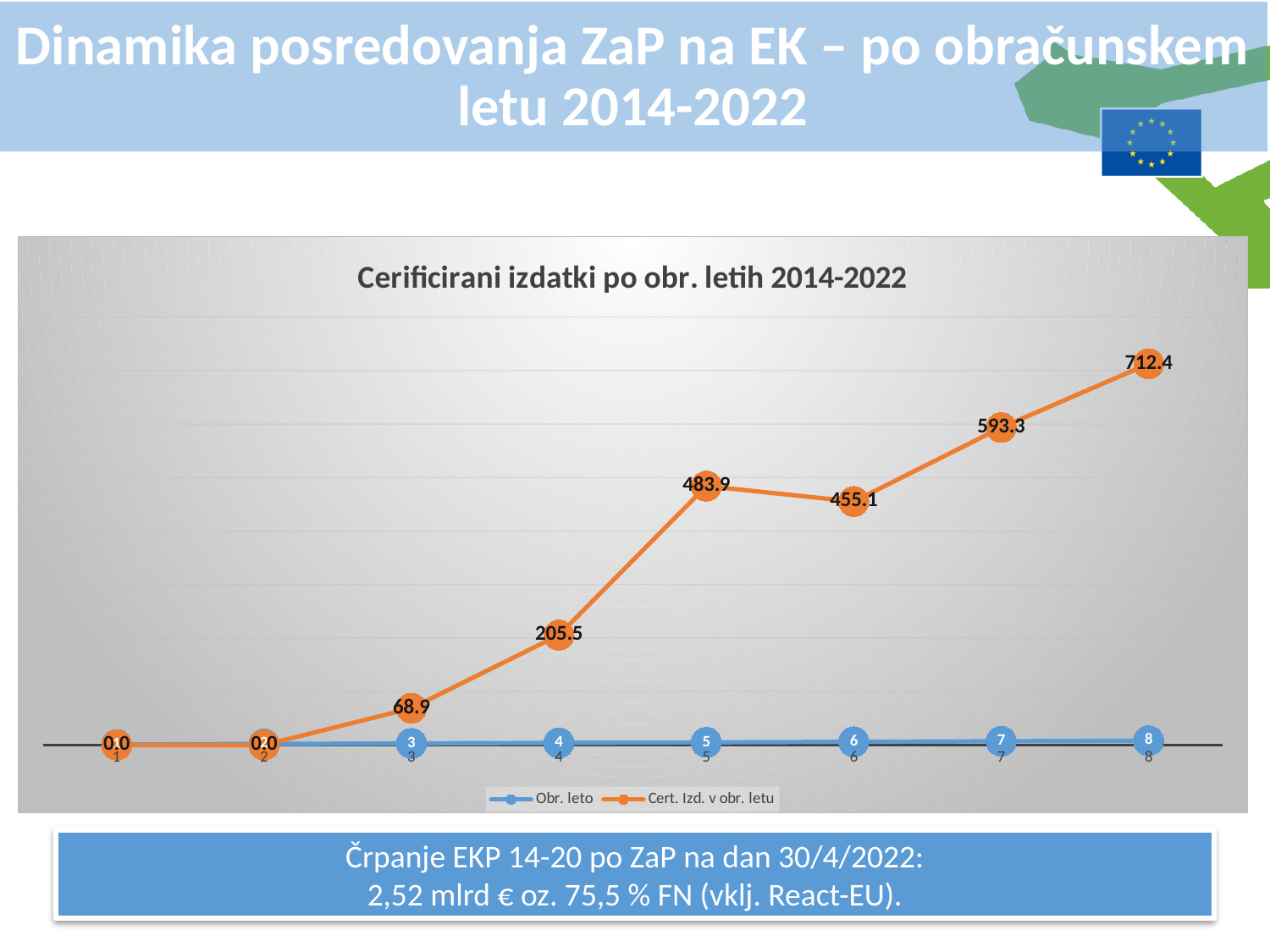

Dinamika posredovanja ZaP na EK – po obračunskem letu 2014-2022

### Chart: Cerificirani izdatki po obr. letih 2014-2022

| Category | Obr. leto | Cert. Izd. v obr. letu |
|---|---|---|
Črpanje EKP 14-20 po ZaP na dan 30/4/2022:
2,52 mlrd € oz. 75,5 % FN (vklj. React-EU).